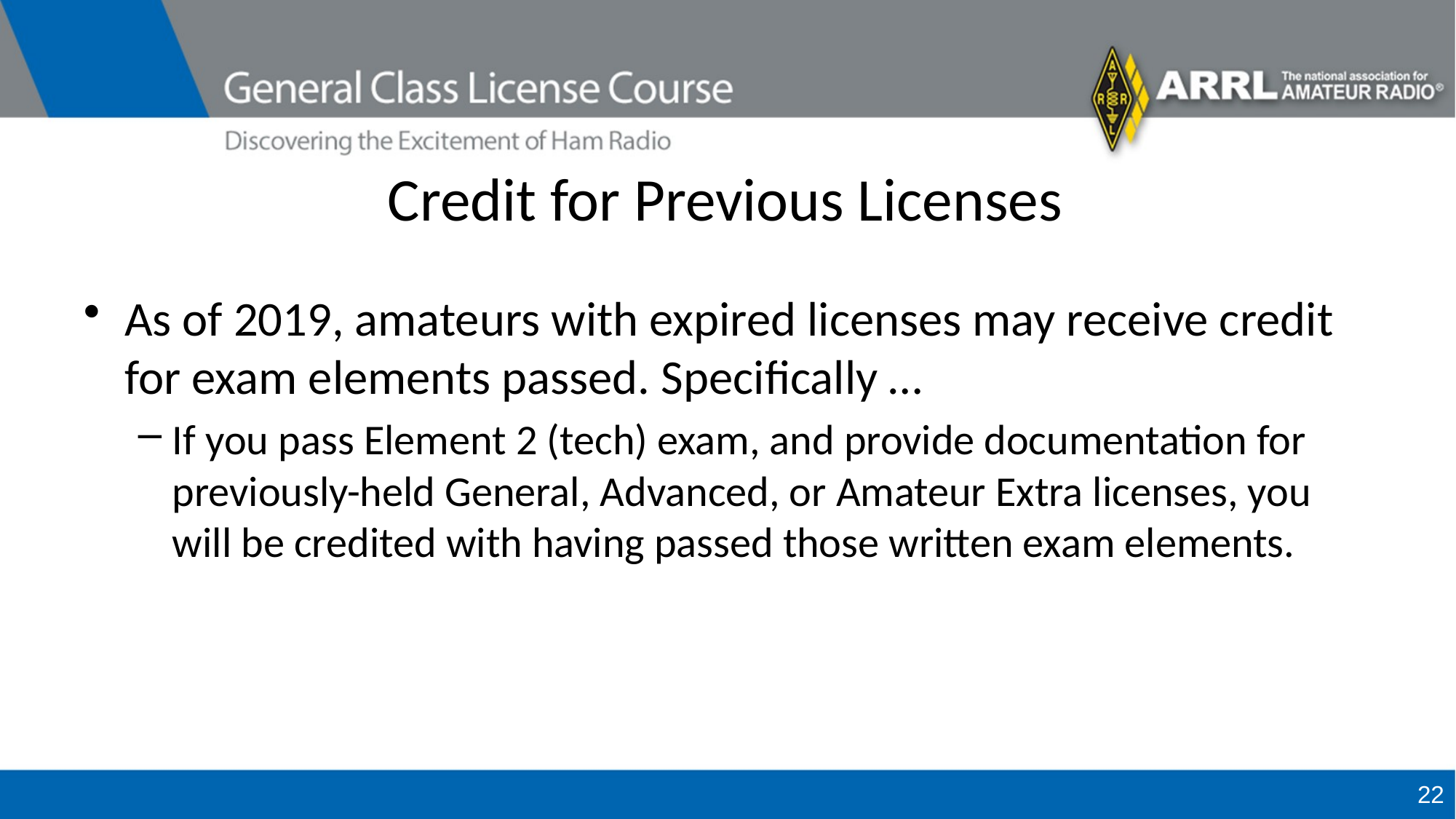

# Credit for Previous Licenses
As of 2019, amateurs with expired licenses may receive credit for exam elements passed. Specifically …
If you pass Element 2 (tech) exam, and provide documentation for previously-held General, Advanced, or Amateur Extra licenses, you will be credited with having passed those written exam elements.
22